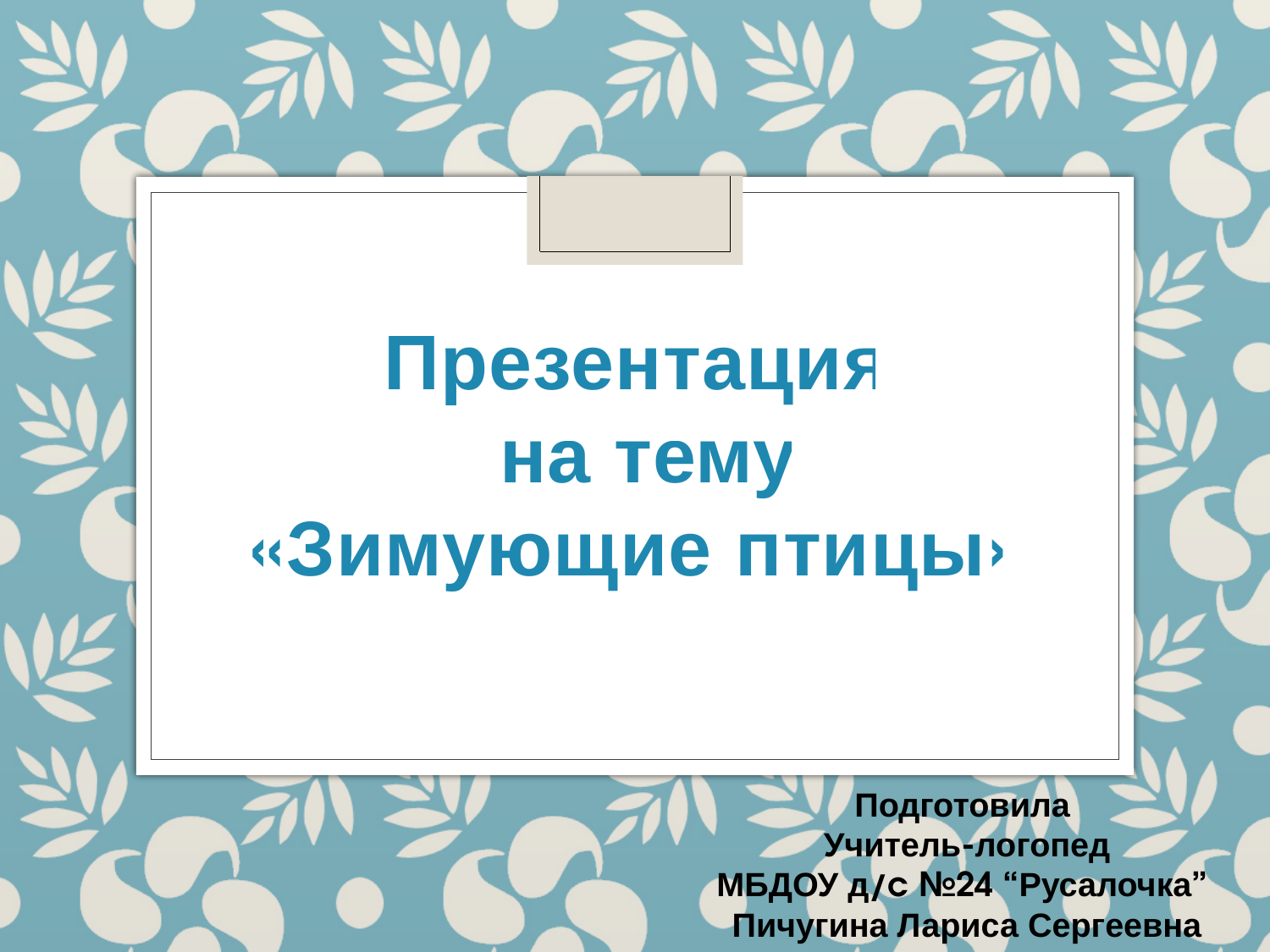

Презентация
 на тему
«Зимующие птицы»
Подготовила
Учитель-логопед
МБДОУ д/c №24 “Русалочка”
Пичугина Лариса Сергеевна